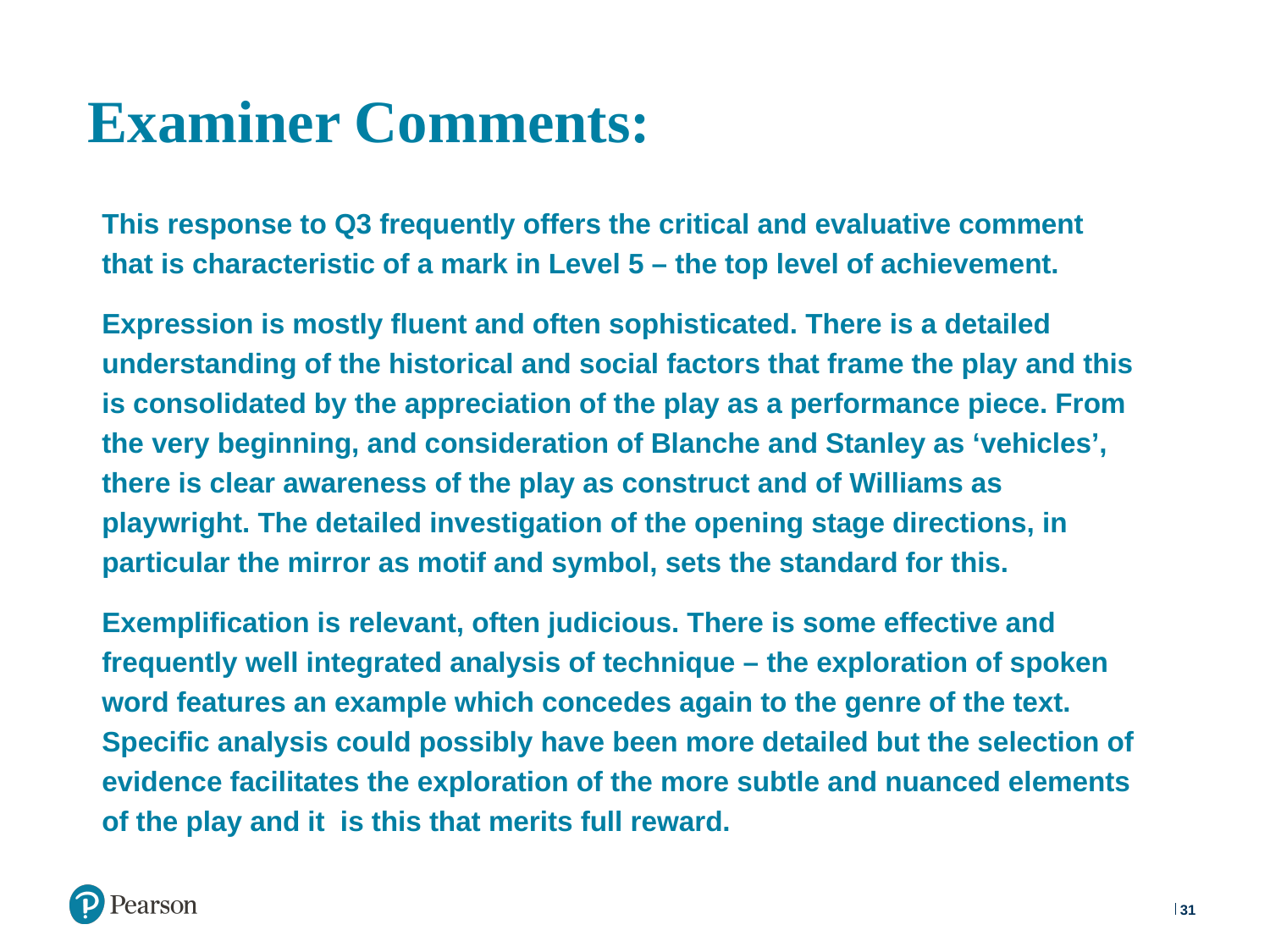

# Examiner Comments:
This response to Q3 frequently offers the critical and evaluative comment that is characteristic of a mark in Level 5 – the top level of achievement.
Expression is mostly fluent and often sophisticated. There is a detailed understanding of the historical and social factors that frame the play and this is consolidated by the appreciation of the play as a performance piece. From the very beginning, and consideration of Blanche and Stanley as ‘vehicles’, there is clear awareness of the play as construct and of Williams as playwright. The detailed investigation of the opening stage directions, in particular the mirror as motif and symbol, sets the standard for this.
Exemplification is relevant, often judicious. There is some effective and frequently well integrated analysis of technique – the exploration of spoken word features an example which concedes again to the genre of the text. Specific analysis could possibly have been more detailed but the selection of evidence facilitates the exploration of the more subtle and nuanced elements of the play and it  is this that merits full reward.

31